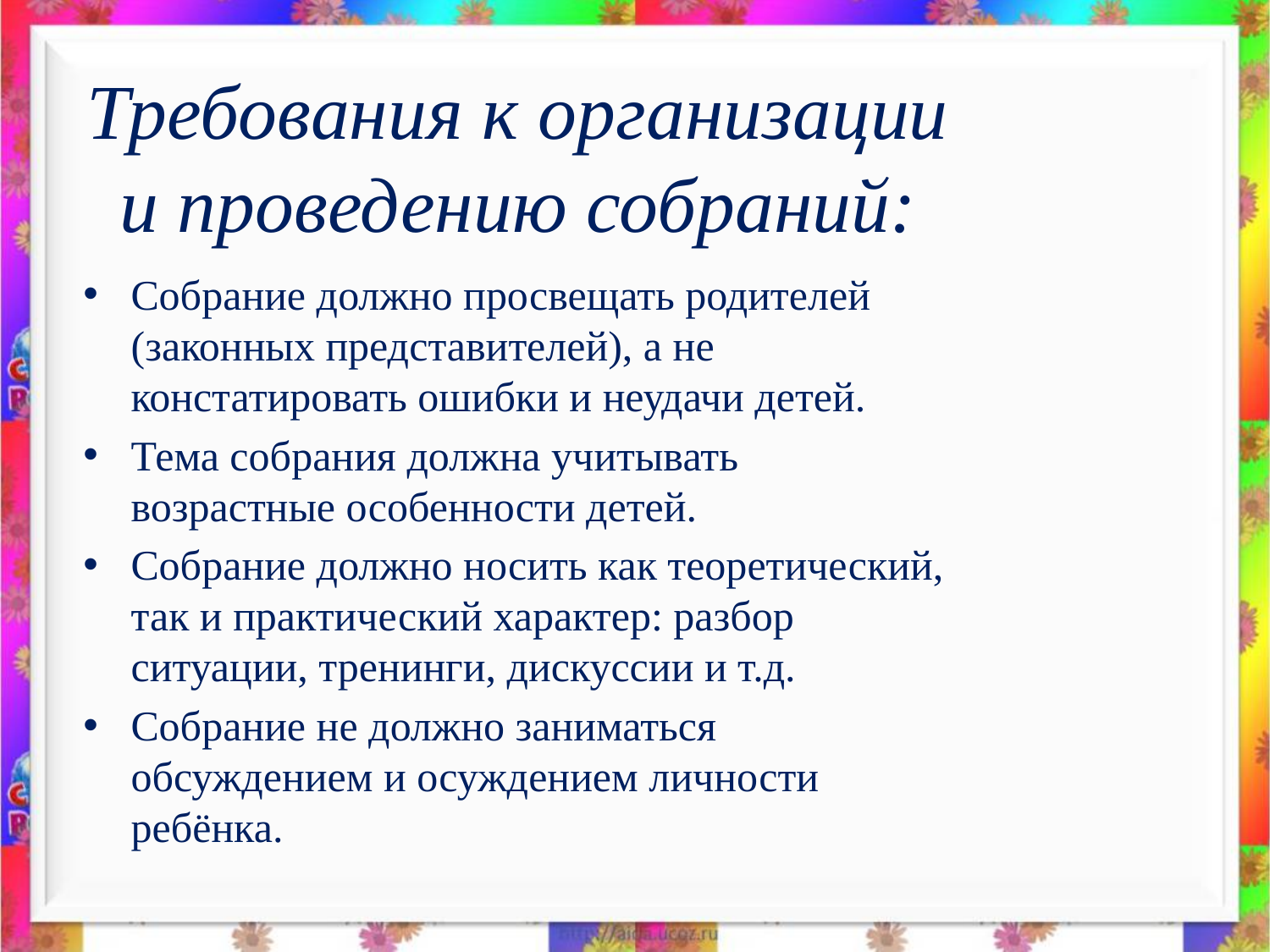

# Требования к организации и проведению собраний:
Собрание должно просвещать родителей (законных представителей), а не констатировать ошибки и неудачи детей.
Тема собрания должна учитывать возрастные особенности детей.
Собрание должно носить как теоретический, так и практический характер: разбор ситуации, тренинги, дискуссии и т.д.
Собрание не должно заниматься обсуждением и осуждением личности ребёнка.